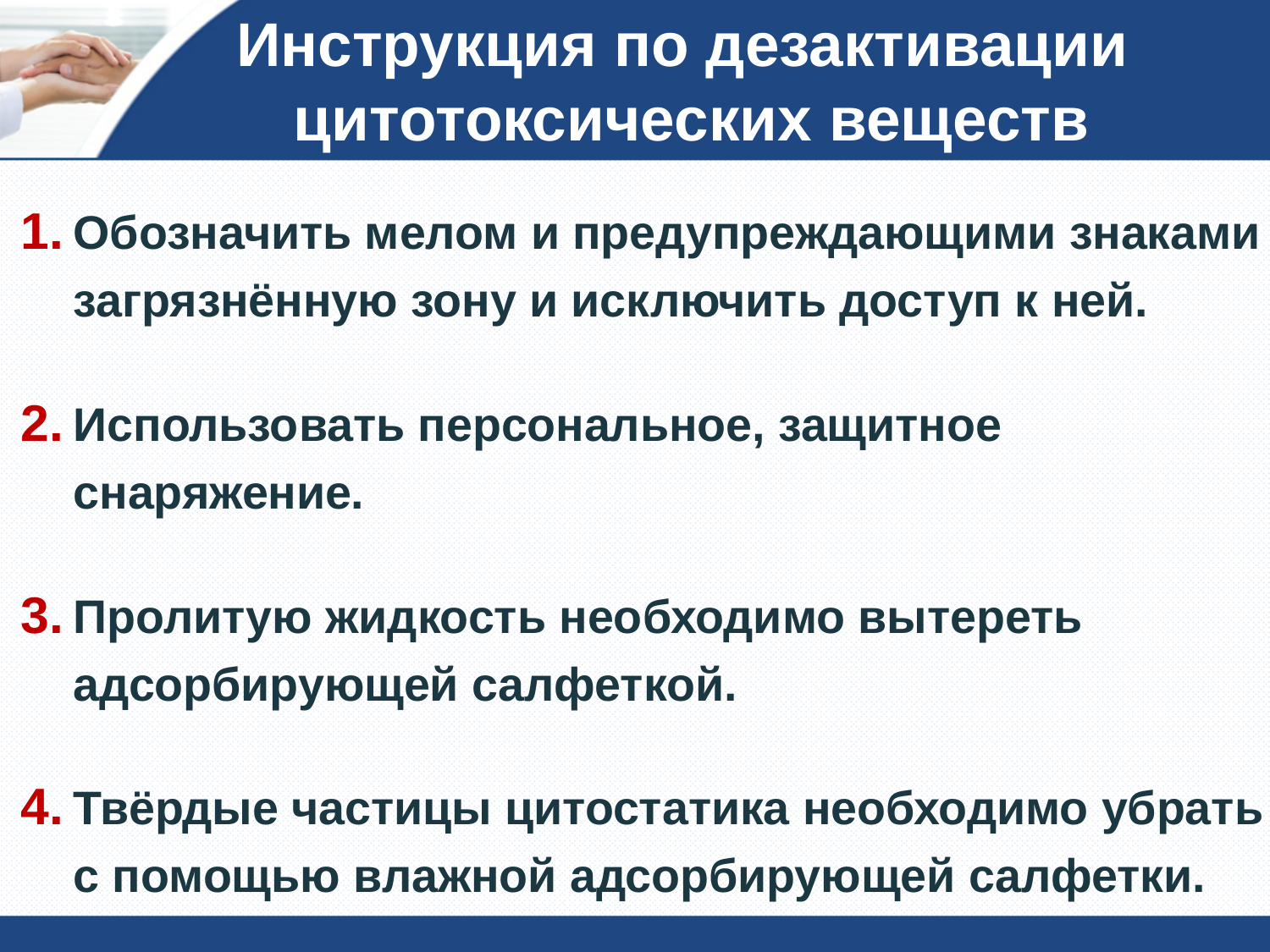

# Инструкция по дезактивации  цитотоксических веществ
Обозначить мелом и предупреждающими знаками загрязнённую зону и исключить доступ к ней.
Использовать персональное, защитное снаряжение.
Пролитую жидкость необходимо вытереть адсорбирующей салфеткой.
Твёрдые частицы цитостатика необходимо убрать с помощью влажной адсорбирующей салфетки.